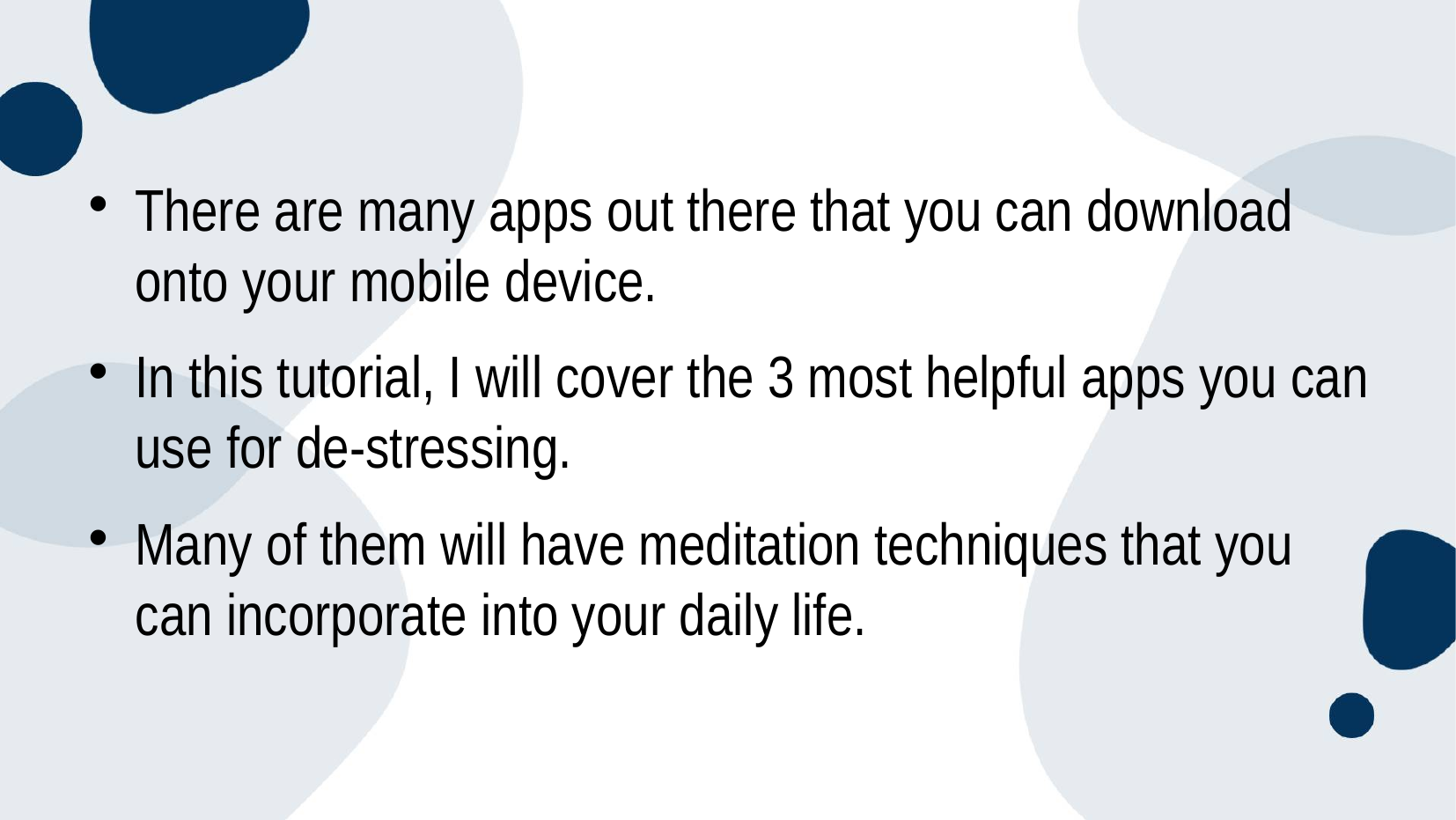

There are many apps out there that you can download onto your mobile device.
In this tutorial, I will cover the 3 most helpful apps you can use for de-stressing.
Many of them will have meditation techniques that you can incorporate into your daily life.